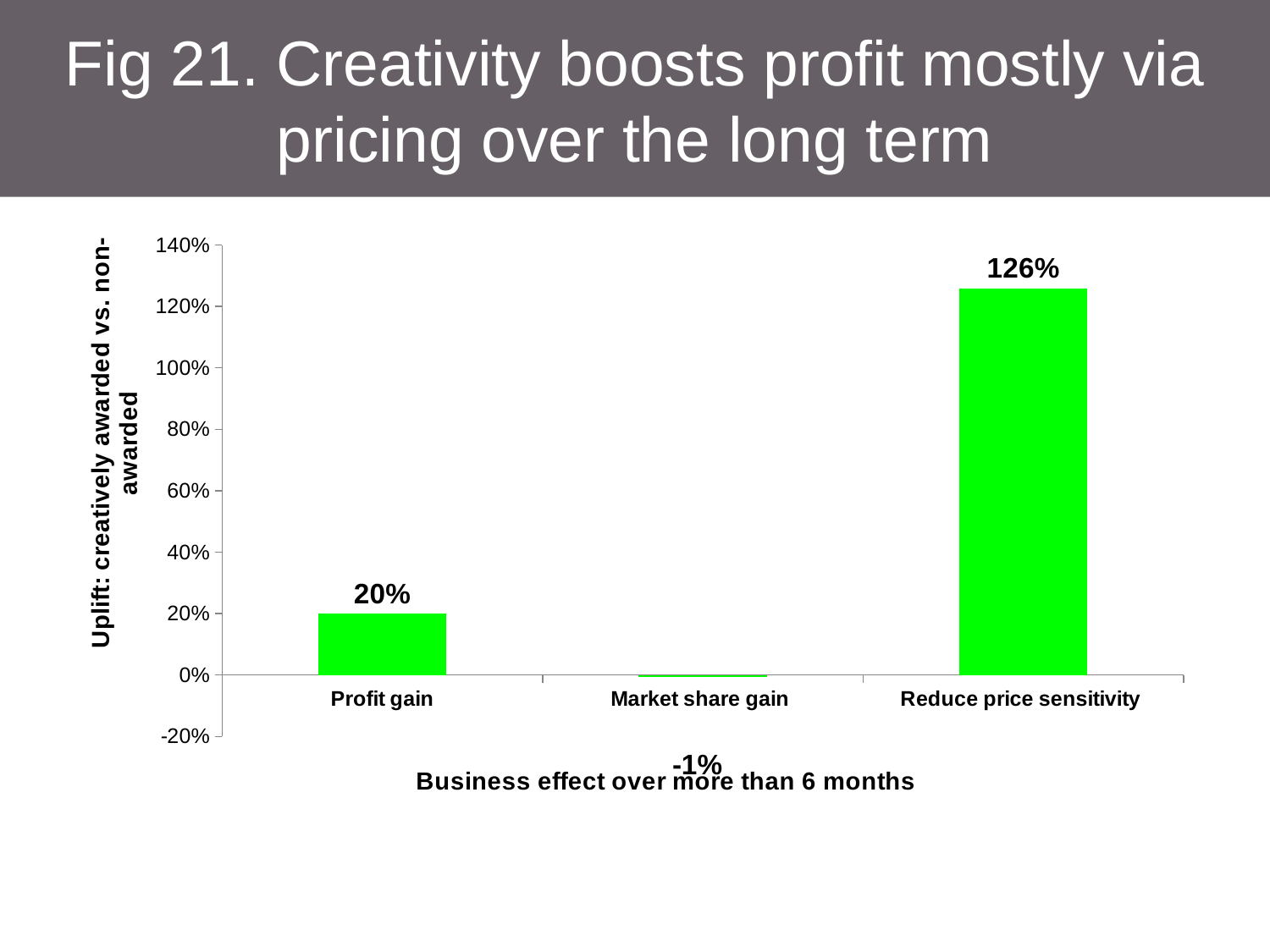

# Fig 21. Creativity boosts profit mostly via pricing over the long term

### Chart

| Category | Creativity uplift creativity score |
|---|---|
| Profit gain | 0.2 |
| Market share gain  | -0.0068965517241379 |
| Reduce price sensitivity  | 1.258823529411765 |